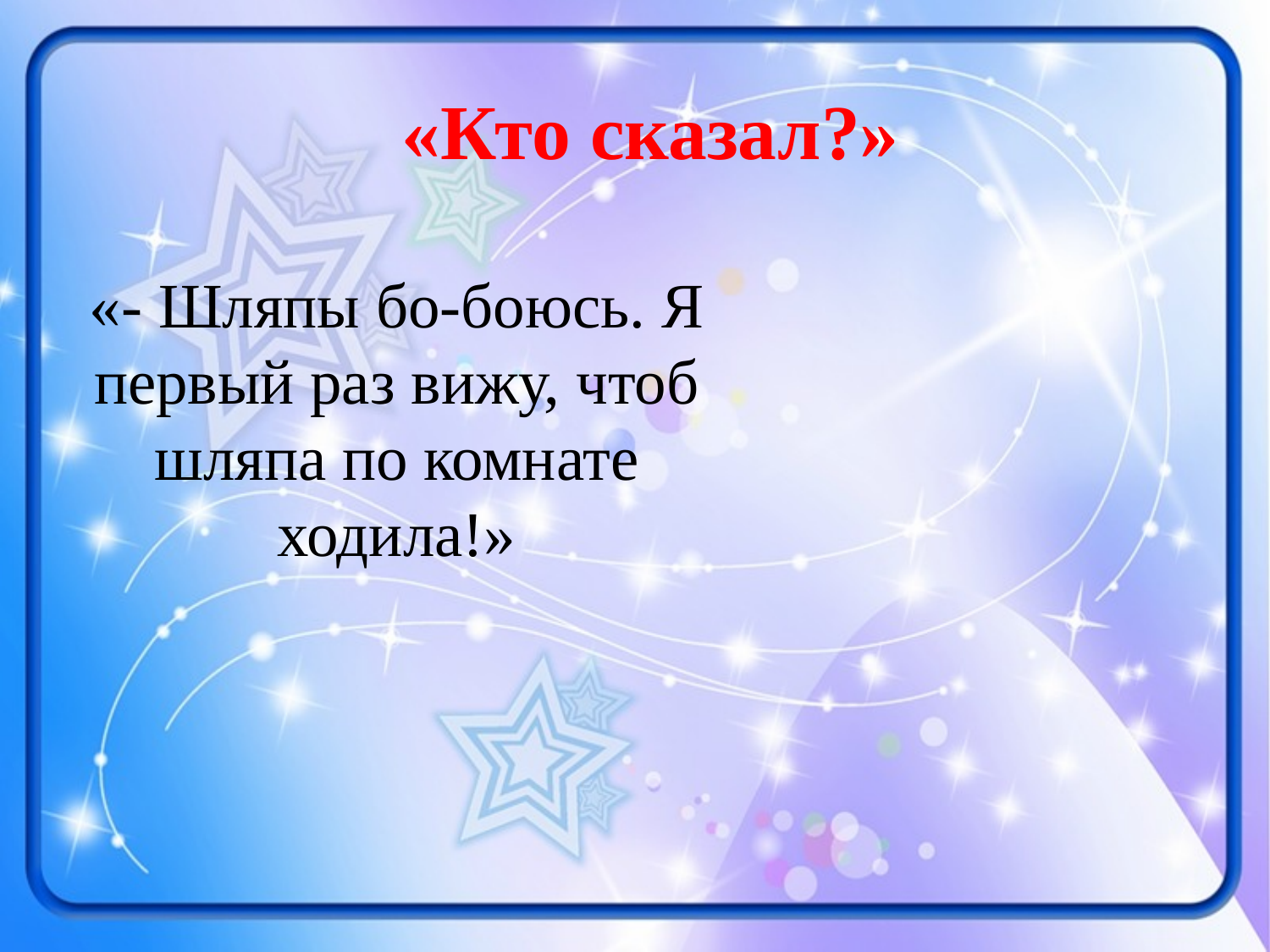

# «Кто сказал?»
«- Шляпы бо-боюсь. Я первый раз вижу, чтоб шляпа по комнате ходила!»